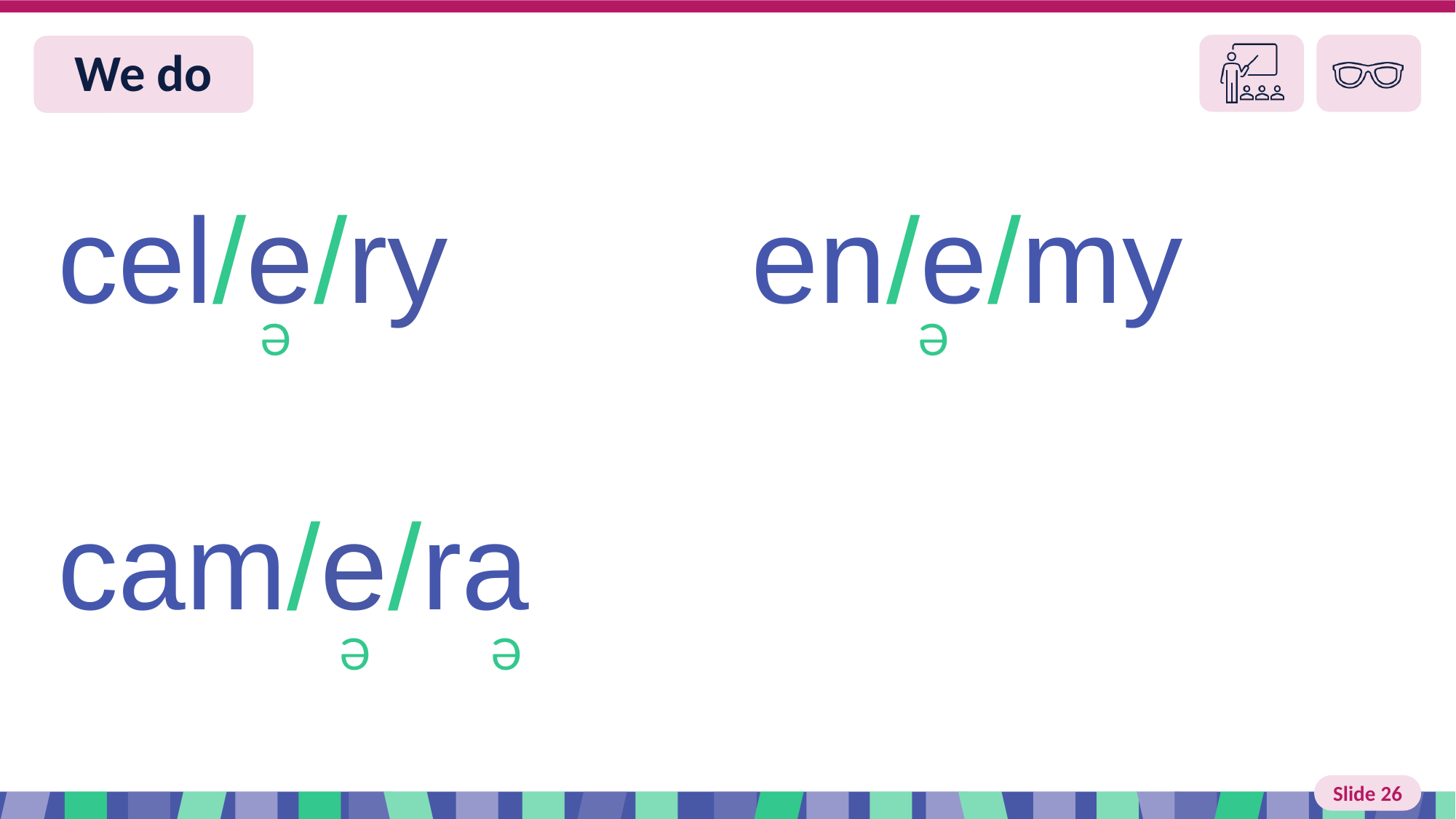

Slide 26 We do
cel/e/ry         en/e/my
Ə
Ə
cam/e/ra
Ə
Ə